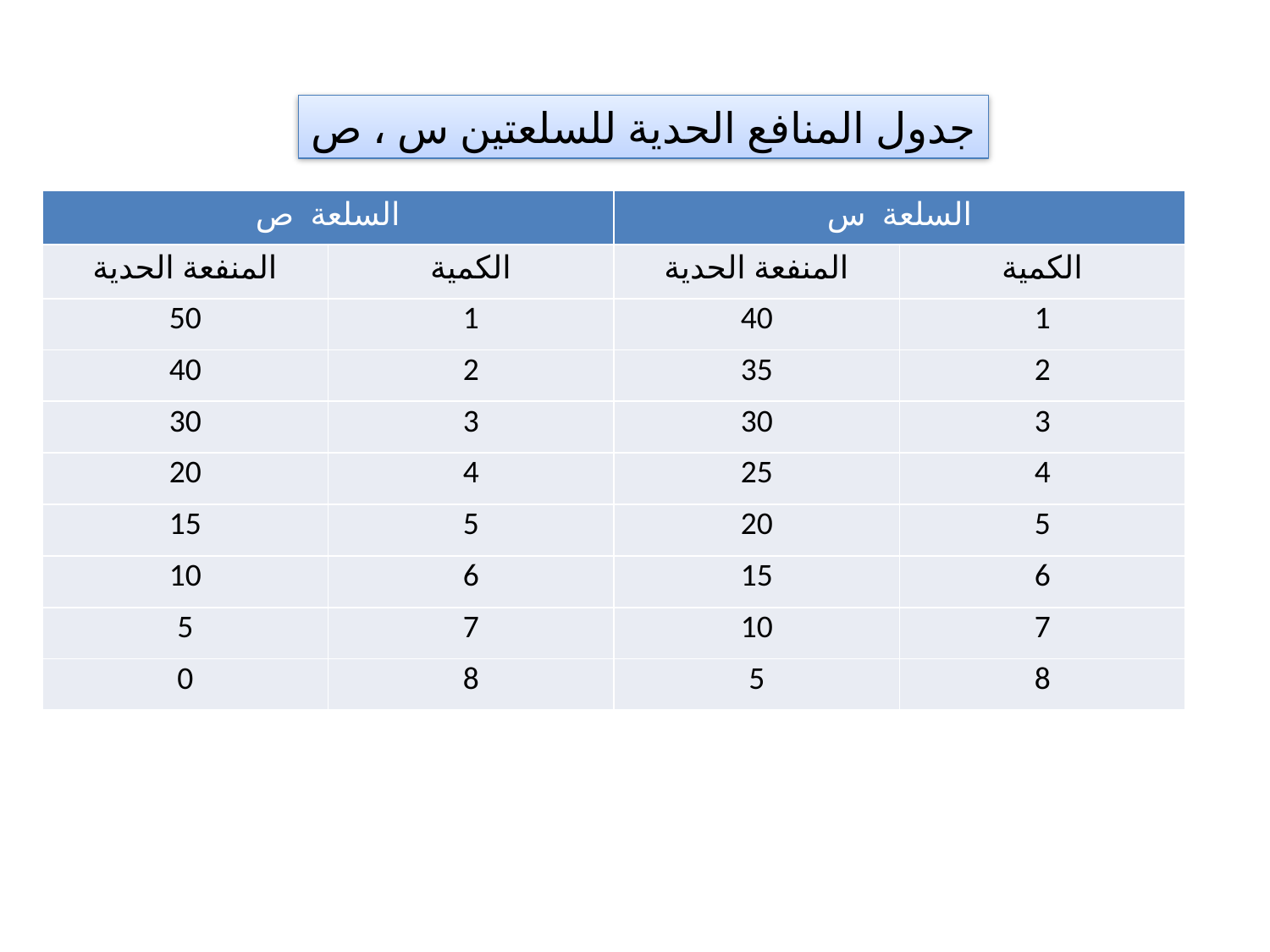

جدول المنافع الحدية للسلعتين س ، ص
| السلعة ص |  | السلعة س |  |
| --- | --- | --- | --- |
| المنفعة الحدية | الكمية | المنفعة الحدية | الكمية |
| 50 | 1 | 40 | 1 |
| 40 | 2 | 35 | 2 |
| 30 | 3 | 30 | 3 |
| 20 | 4 | 25 | 4 |
| 15 | 5 | 20 | 5 |
| 10 | 6 | 15 | 6 |
| 5 | 7 | 10 | 7 |
| 0 | 8 | 5 | 8 |